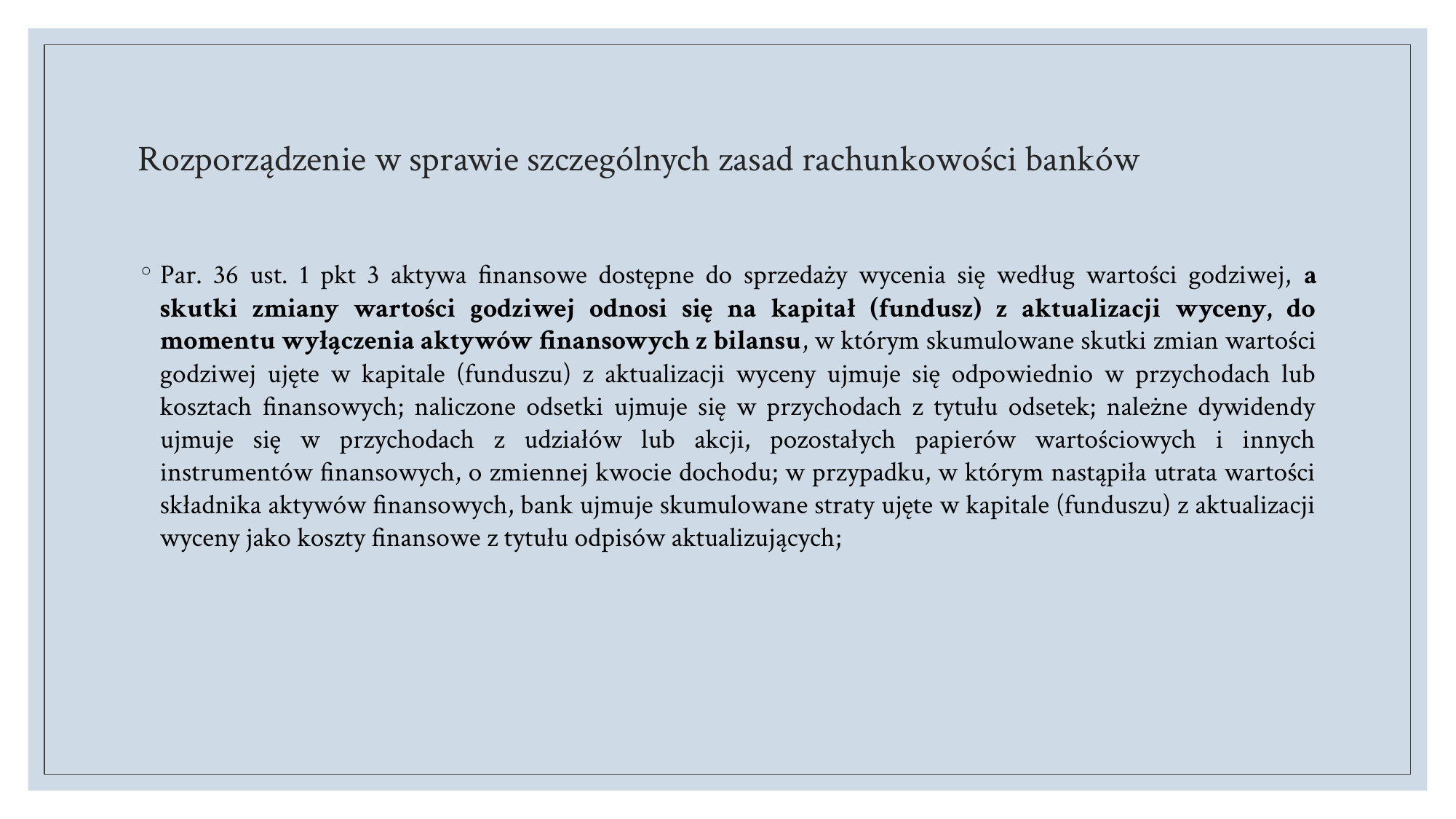

# Rozporządzenie w sprawie szczególnych zasad rachunkowości banków
Par. 36 ust. 1 pkt 3 aktywa finansowe dostępne do sprzedaży wycenia się według wartości godziwej, a skutki zmiany wartości godziwej odnosi się na kapitał (fundusz) z aktualizacji wyceny, do momentu wyłączenia aktywów finansowych z bilansu, w którym skumulowane skutki zmian wartości godziwej ujęte w kapitale (funduszu) z aktualizacji wyceny ujmuje się odpowiednio w przychodach lub kosztach finansowych; naliczone odsetki ujmuje się w przychodach z tytułu odsetek; należne dywidendy ujmuje się w przychodach z udziałów lub akcji, pozostałych papierów wartościowych i innych instrumentów finansowych, o zmiennej kwocie dochodu; w przypadku, w którym nastąpiła utrata wartości składnika aktywów finansowych, bank ujmuje skumulowane straty ujęte w kapitale (funduszu) z aktualizacji wyceny jako koszty finansowe z tytułu odpisów aktualizujących;